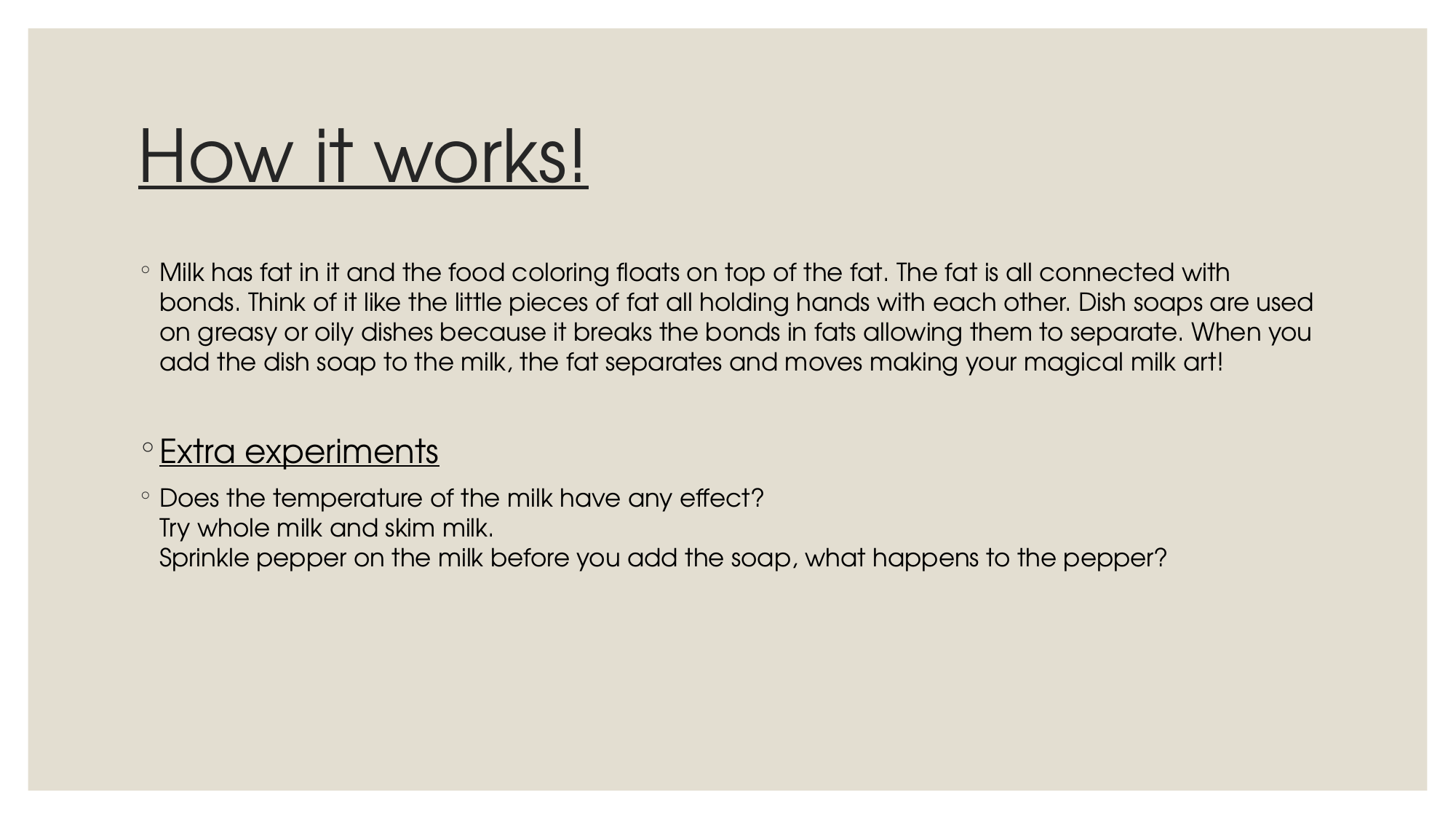

# How it works!
Milk has fat in it and the food coloring floats on top of the fat. The fat is all connected with bonds. Think of it like the little pieces of fat all holding hands with each other. Dish soaps are used on greasy or oily dishes because it breaks the bonds in fats allowing them to separate. When you add the dish soap to the milk, the fat separates and moves making your magical milk art!

Extra experiments
Does the temperature of the milk have any effect?
Try whole milk and skim milk.
Sprinkle pepper on the milk before you add the soap, what happens to the pepper?